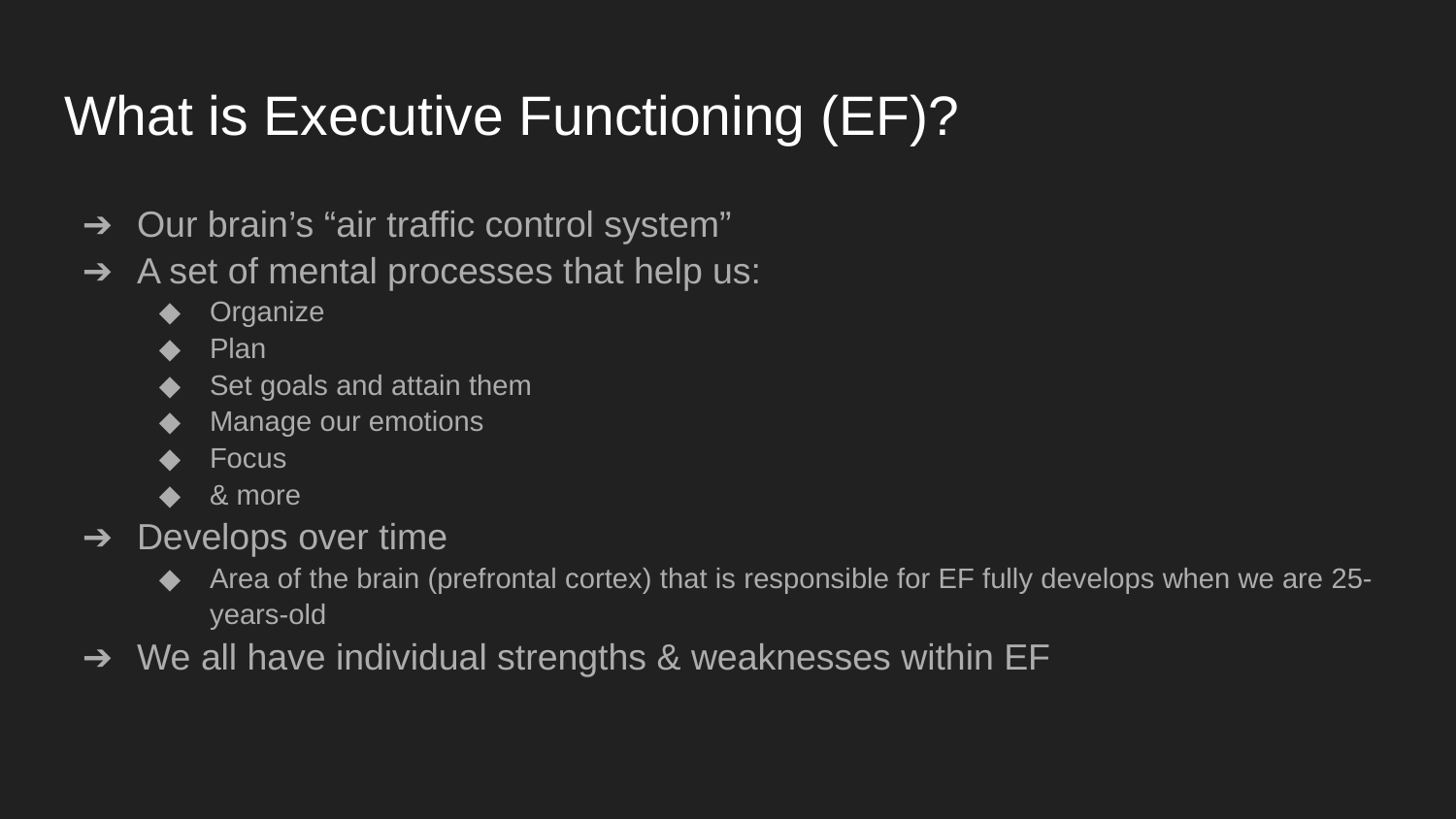

# What is Executive Functioning (EF)?
Our brain’s “air traffic control system”
A set of mental processes that help us:
Organize
Plan
Set goals and attain them
Manage our emotions
Focus
& more
Develops over time
Area of the brain (prefrontal cortex) that is responsible for EF fully develops when we are 25-years-old
We all have individual strengths & weaknesses within EF